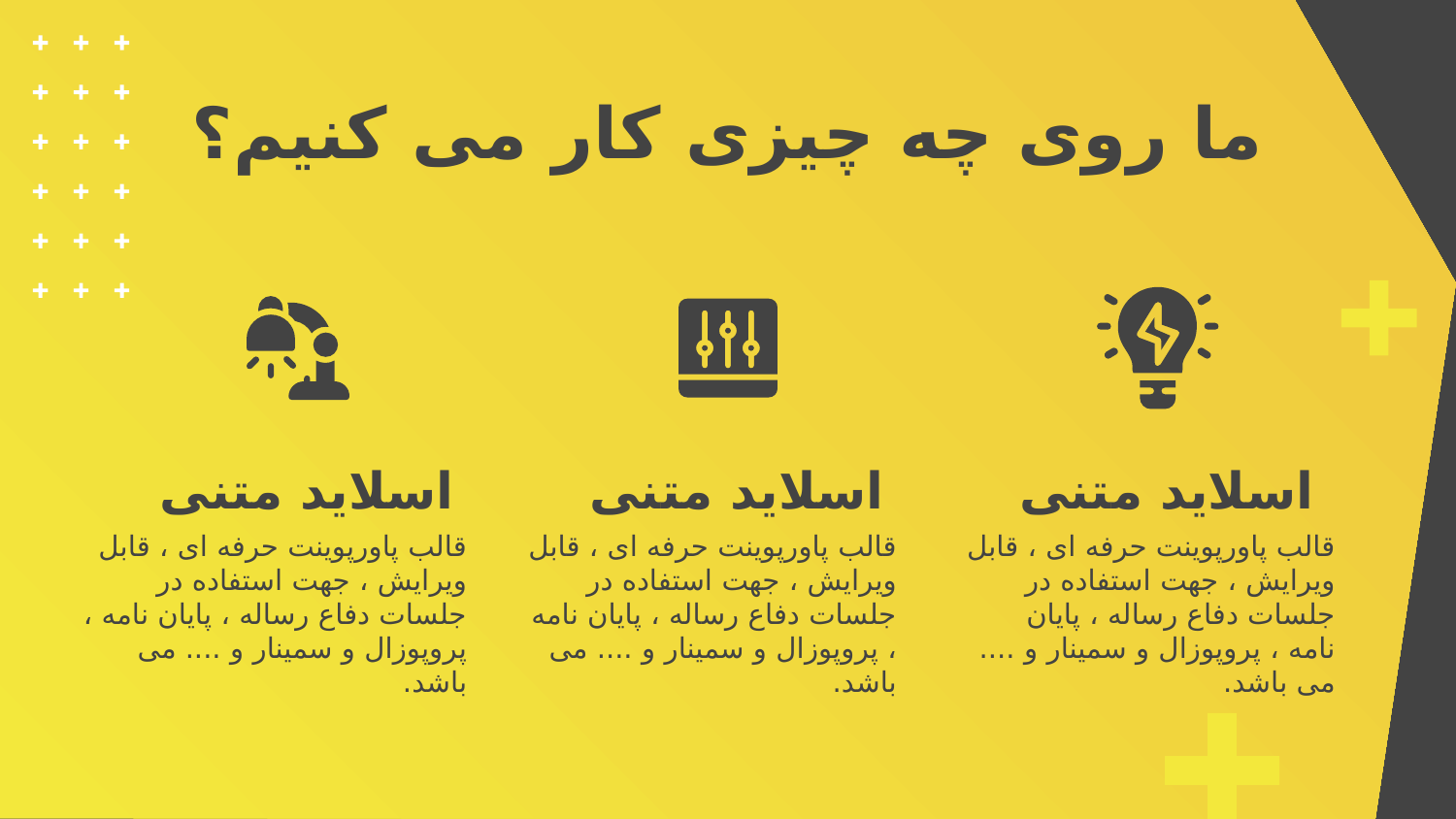

# ما روی چه چیزی کار می کنیم؟

اسلاید متنی
اسلاید متنی
اسلاید متنی
قالب پاورپوينت حرفه ای ، قابل ویرایش ، جهت استفاده در جلسات دفاع رساله ، پایان نامه ، پروپوزال و سمینار و .... می باشد.
قالب پاورپوينت حرفه ای ، قابل ویرایش ، جهت استفاده در جلسات دفاع رساله ، پایان نامه ، پروپوزال و سمینار و .... می باشد.
قالب پاورپوينت حرفه ای ، قابل ویرایش ، جهت استفاده در جلسات دفاع رساله ، پایان نامه ، پروپوزال و سمینار و .... می باشد.